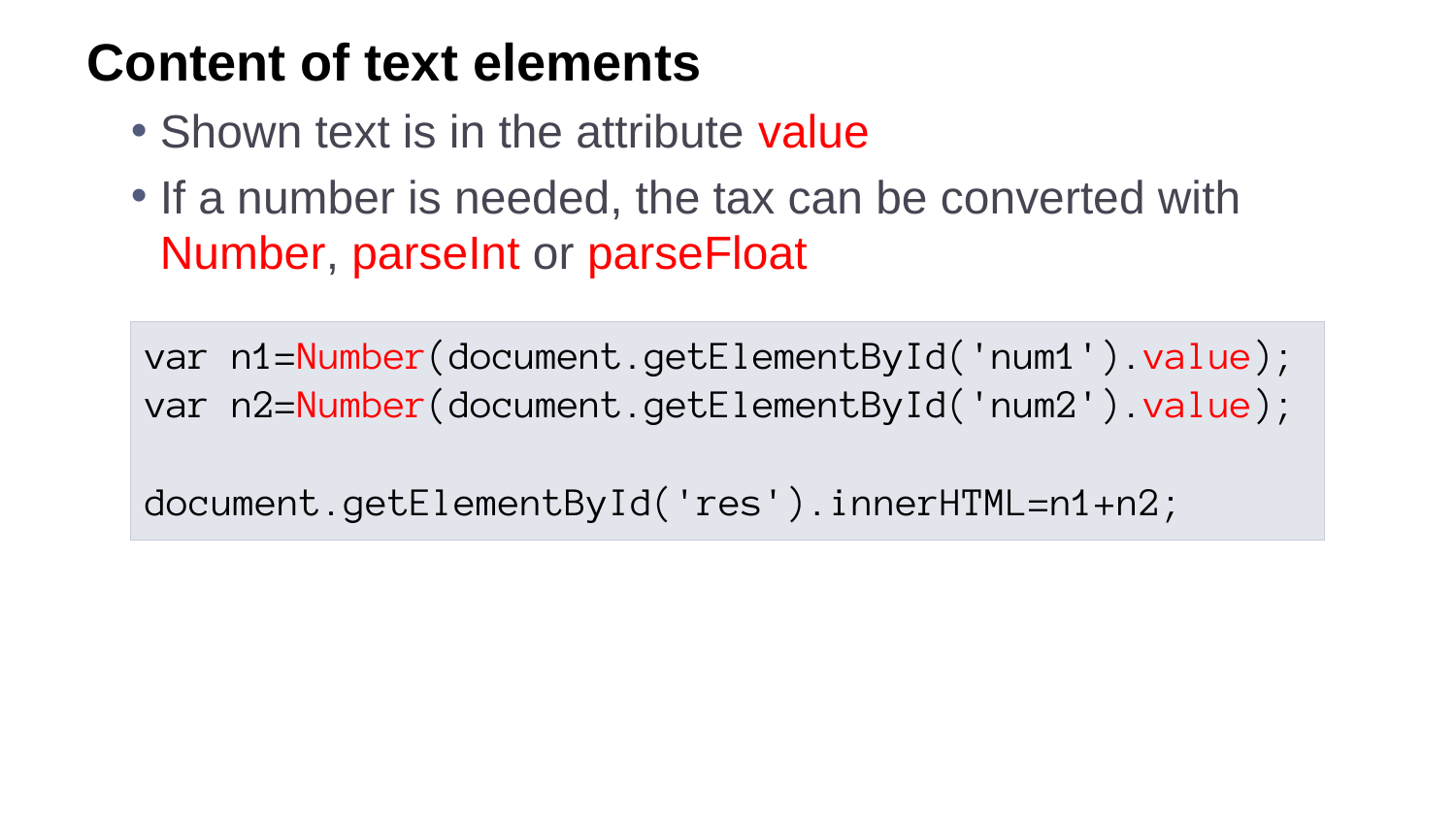

Content of text elements
Shown text is in the attribute value
If a number is needed, the tax can be converted with Number, parseInt or parseFloat
var n1=Number(document.getElementById('num1').value);
var n2=Number(document.getElementById('num2').value);

document.getElementById('res').innerHTML=n1+n2;